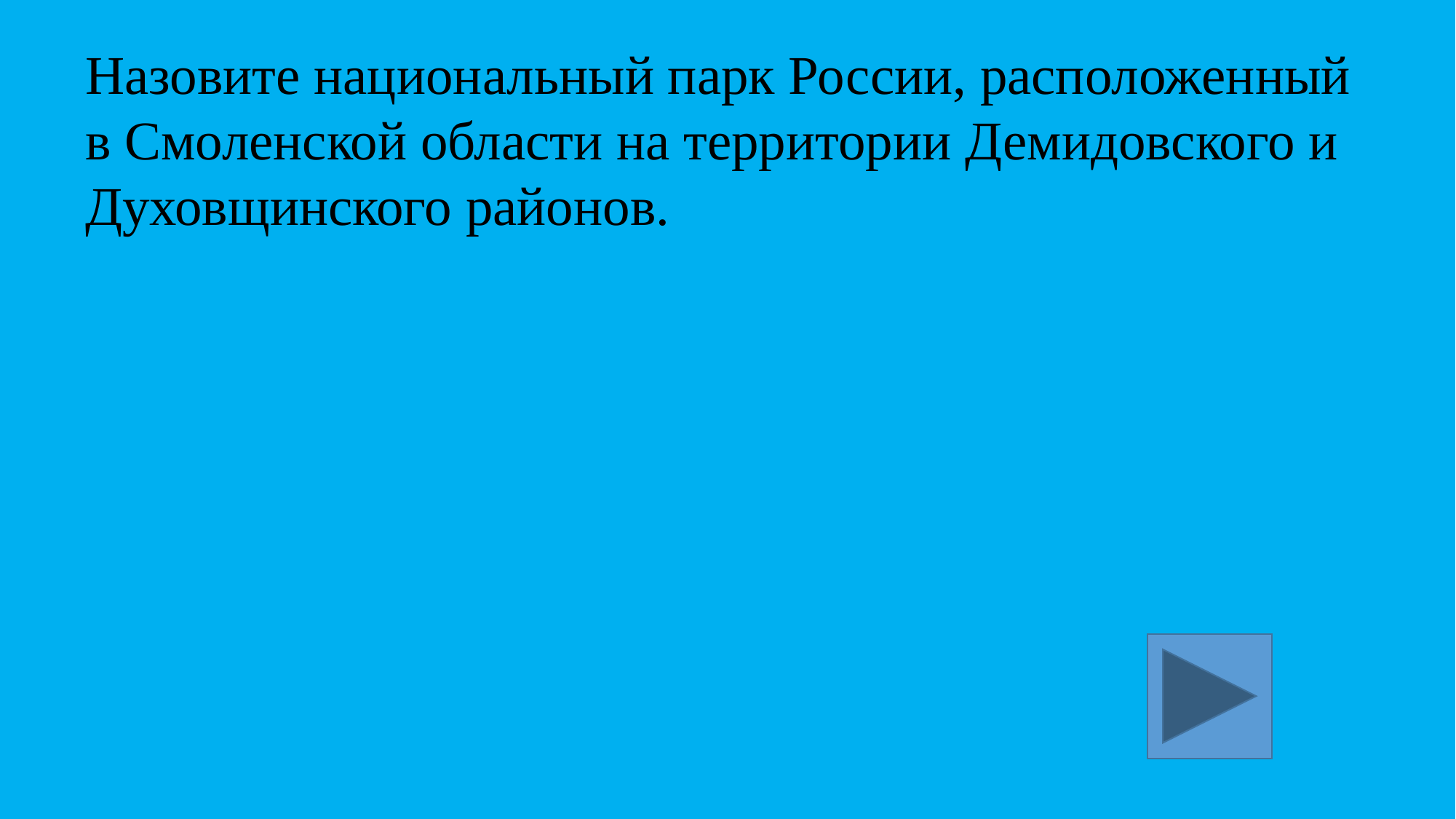

Назовите национальный парк России, расположенный в Смоленской области на территории Демидовского и Духовщинского районов.